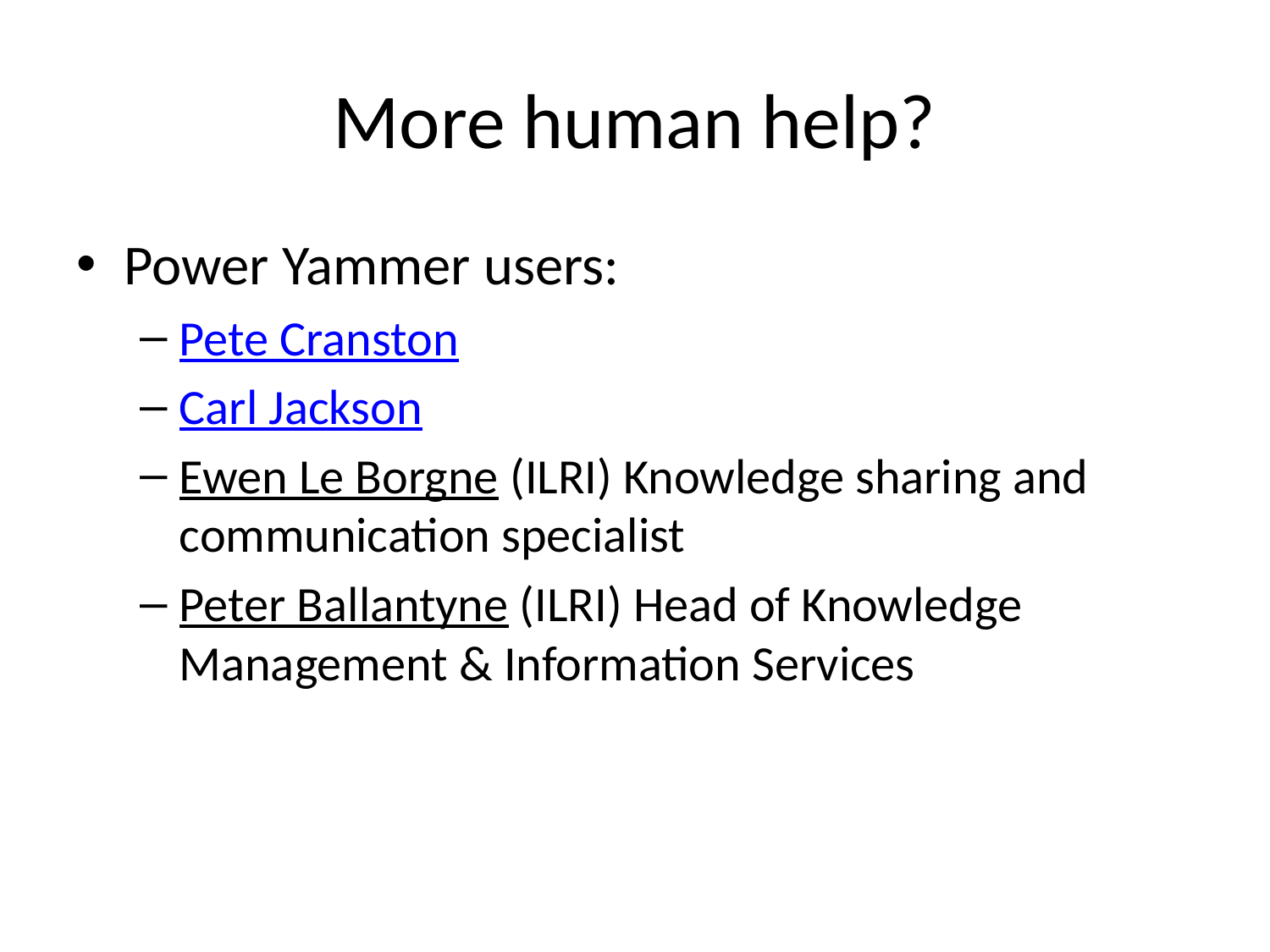

# More human help?
Power Yammer users:
Pete Cranston
Carl Jackson
Ewen Le Borgne (ILRI) Knowledge sharing and communication specialist
Peter Ballantyne (ILRI) Head of Knowledge Management & Information Services